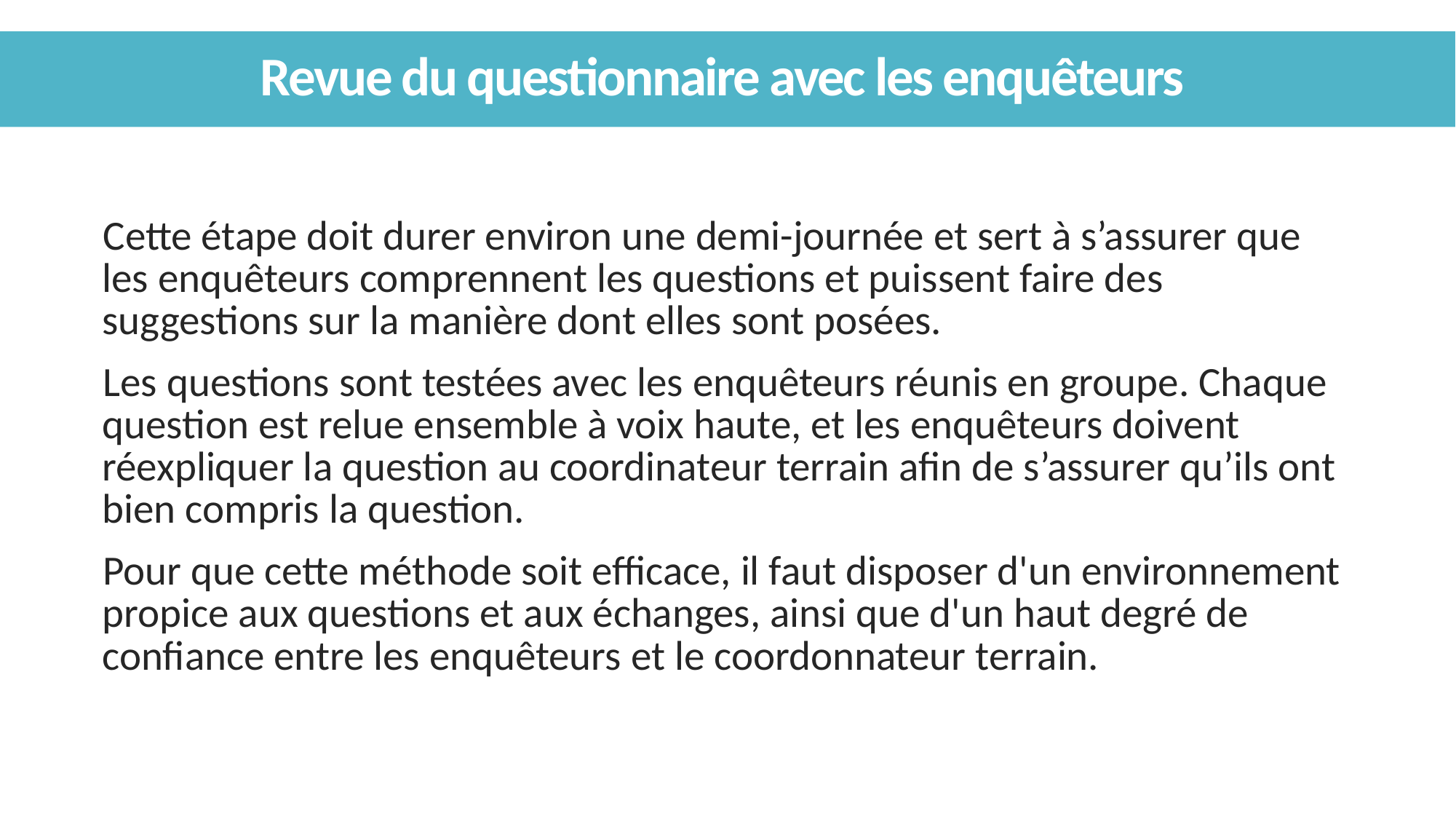

# Revue du questionnaire avec les enquêteurs

Cette étape doit durer environ une demi-journée et sert à s’assurer que les enquêteurs comprennent les questions et puissent faire des suggestions sur la manière dont elles sont posées.
Les questions sont testées avec les enquêteurs réunis en groupe. Chaque question est relue ensemble à voix haute, et les enquêteurs doivent réexpliquer la question au coordinateur terrain afin de s’assurer qu’ils ont bien compris la question.
Pour que cette méthode soit efficace, il faut disposer d'un environnement propice aux questions et aux échanges, ainsi que d'un haut degré de confiance entre les enquêteurs et le coordonnateur terrain.